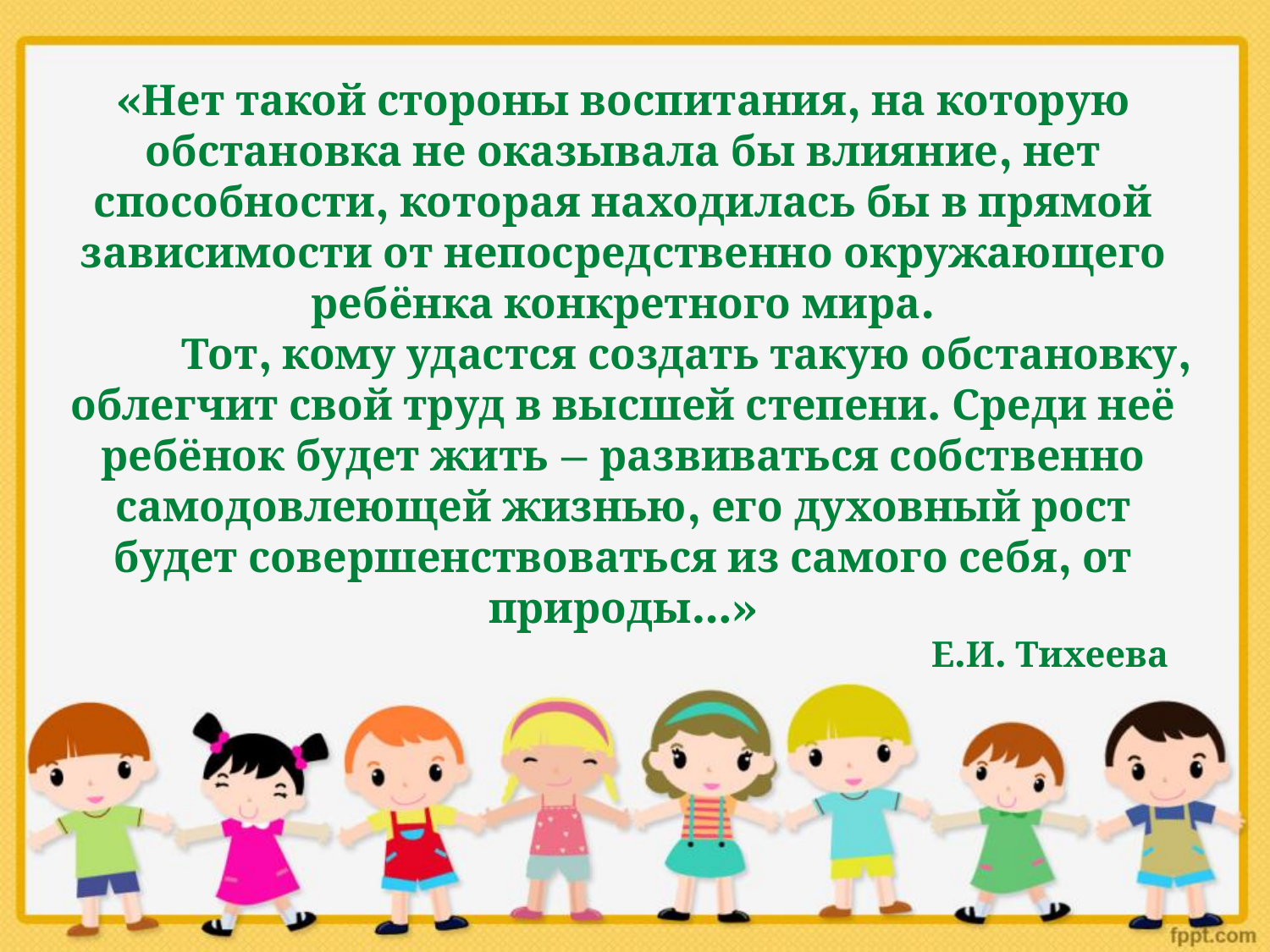

# «Нет такой стороны воспитания, на которую обстановка не оказывала бы влияние, нет способности, которая находилась бы в прямой зависимости от непосредственно окружающего ребёнка конкретного мира. Тот, кому удастся создать такую обстановку, облегчит свой труд в высшей степени. Среди неё ребёнок будет жить – развиваться собственно самодовлеющей жизнью, его духовный рост будет совершенствоваться из самого себя, от природы…» Е.И. Тихеева